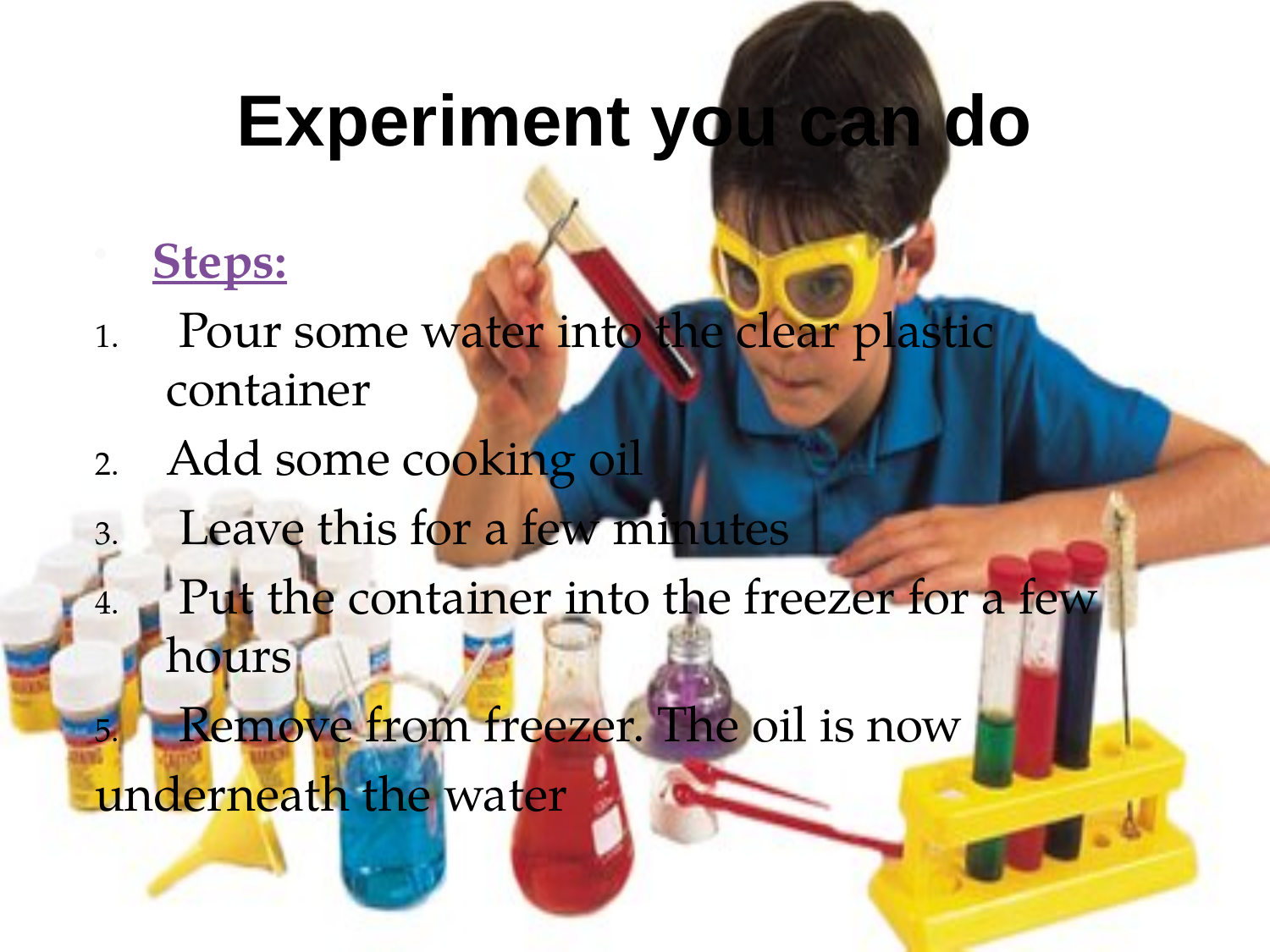

# Experiment you can do
Steps:
 Pour some water into the clear plastic container
Add some cooking oil
 Leave this for a few minutes
 Put the container into the freezer for a few hours
 Remove from freezer. The oil is now
underneath the water